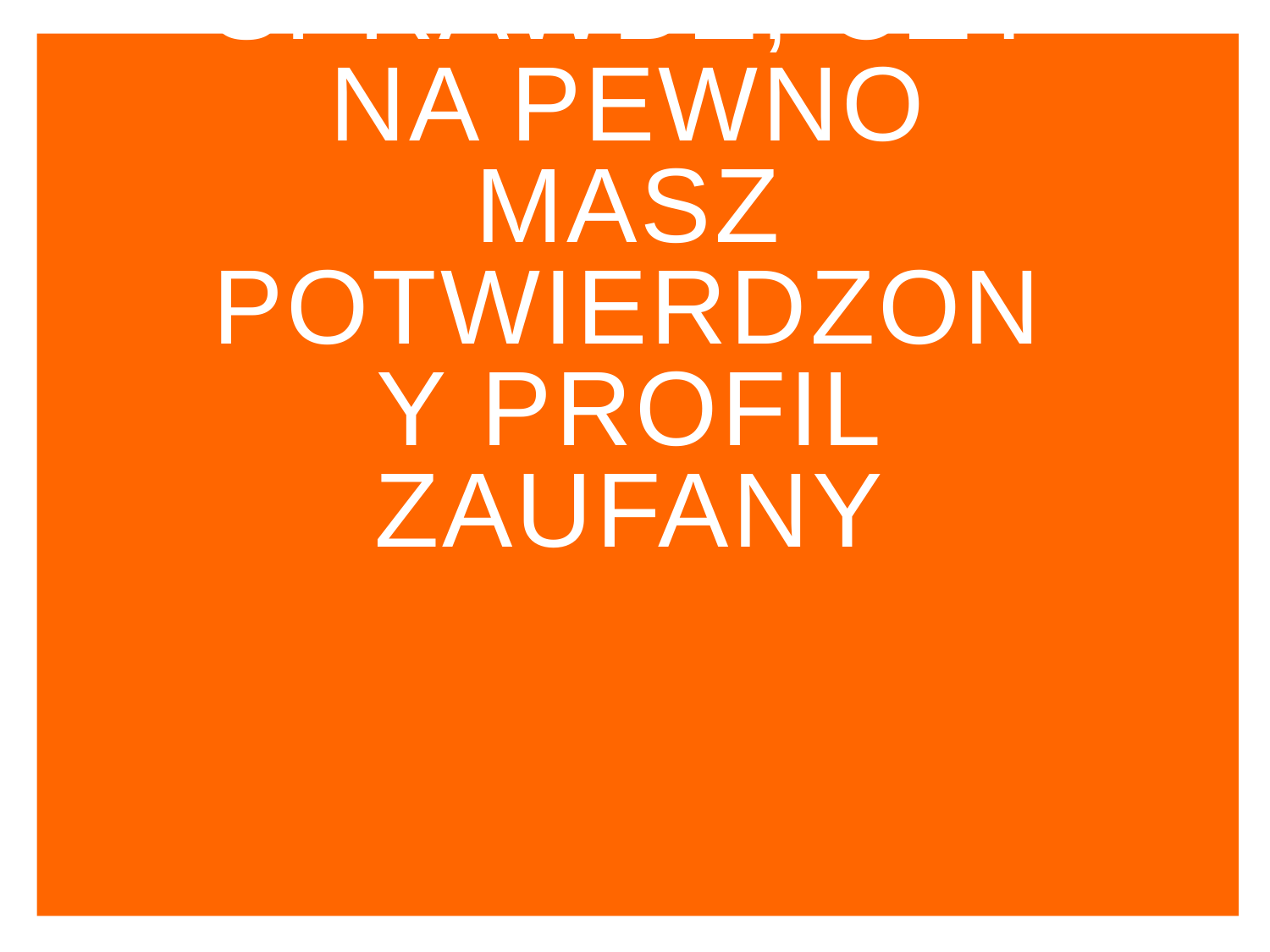

# sprawdź, czy na pewno masz potwierdzony profil zaufany